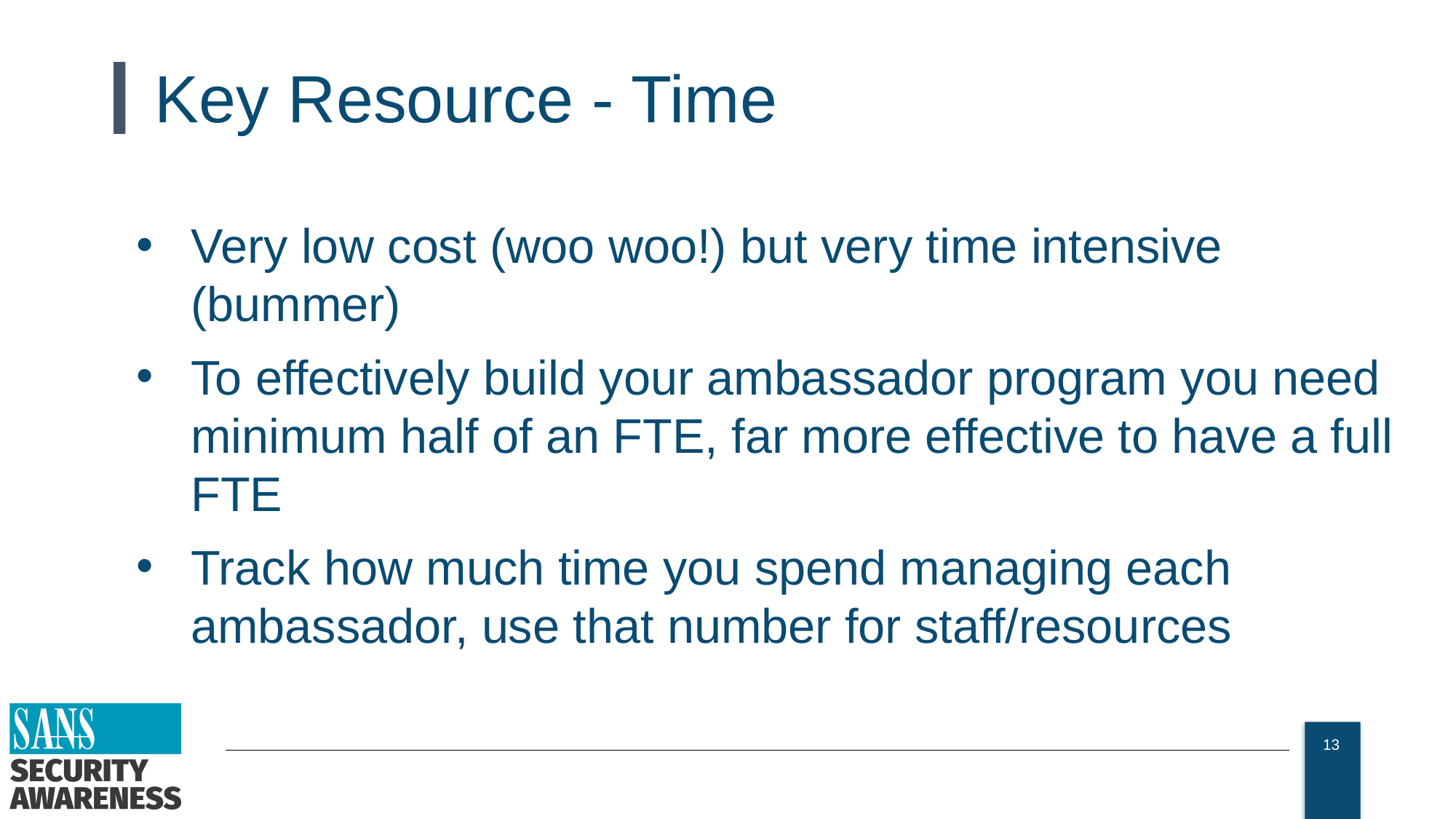

# Key Resource - Time
Very low cost (woo woo!) but very time intensive (bummer)
To effectively build your ambassador program you need minimum half of an FTE, far more effective to have a full FTE
Track how much time you spend managing each ambassador, use that number for staff/resources